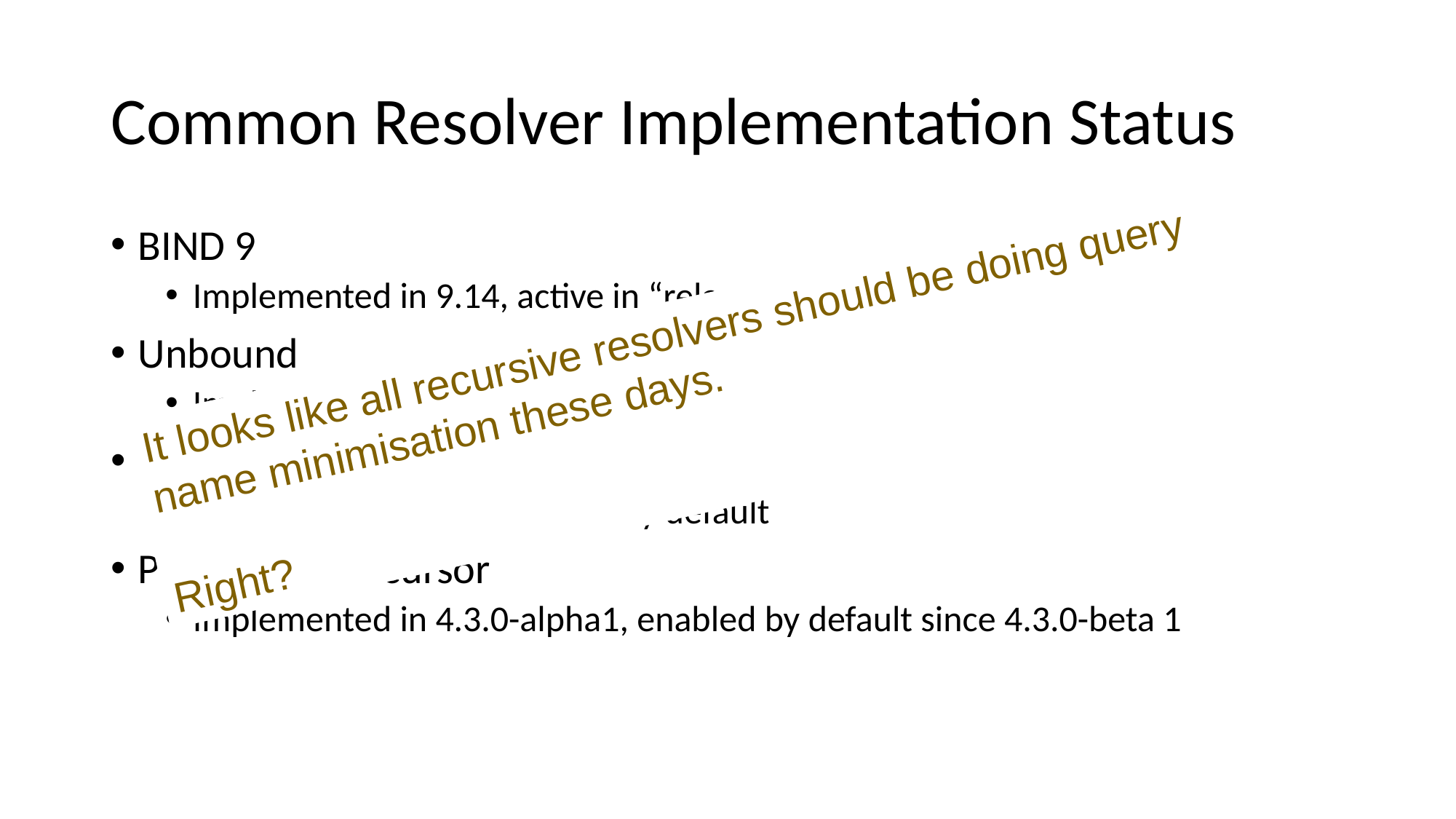

# Common Resolver Implementation Status
BIND 9
Implemented in 9.14, active in “relaxed” mode by default
Unbound
Implemented in 1.7.2, active in “non-strict” mode
Knot
Implemented in 1.2.2, active by default
Power DNS Recursor
Implemented in 4.3.0-alpha1, enabled by default since 4.3.0-beta 1
It looks like all recursive resolvers should be doing query name minimisation these days.

Right?